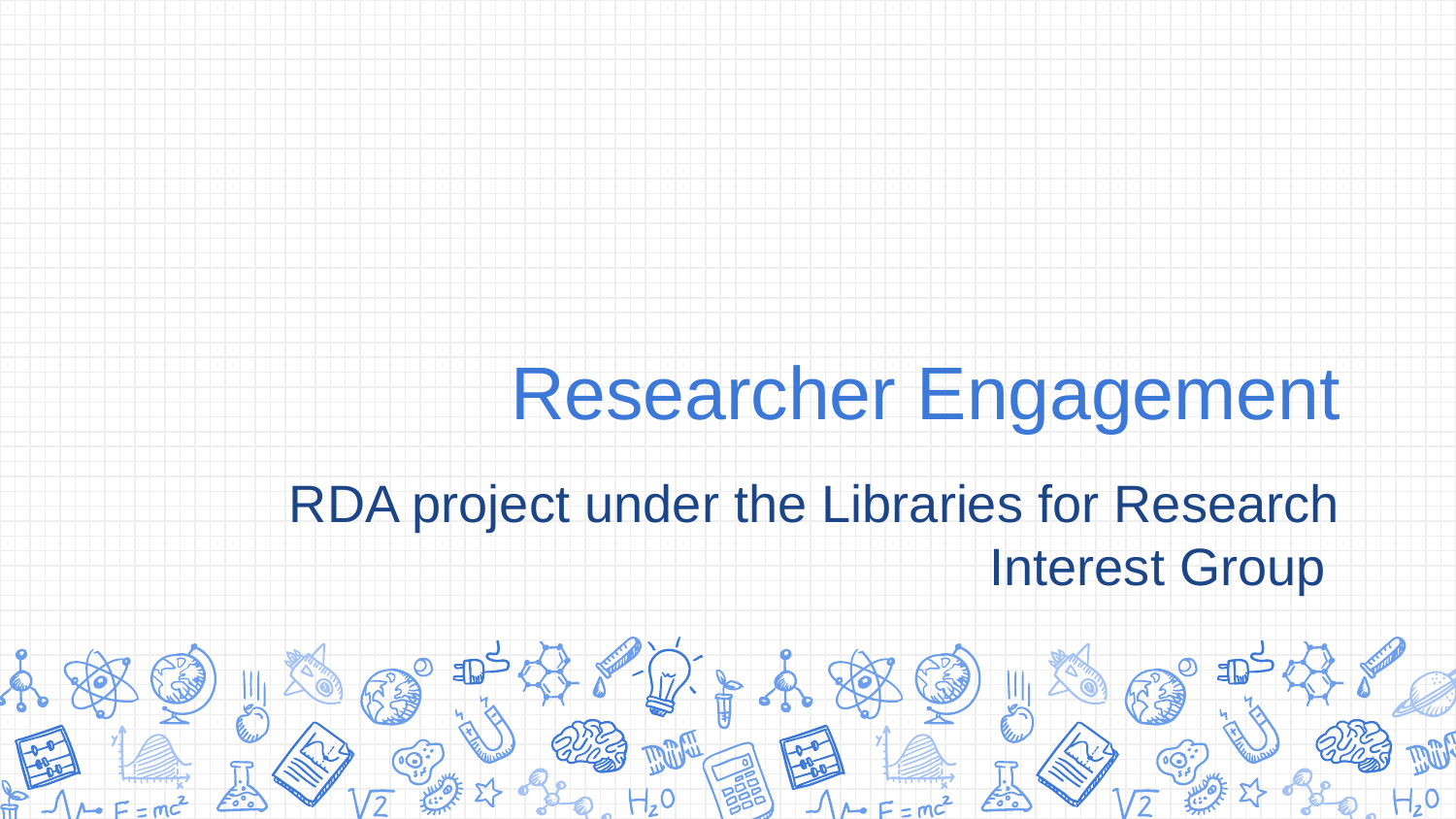

# Researcher Engagement
RDA project under the Libraries for Research Interest Group